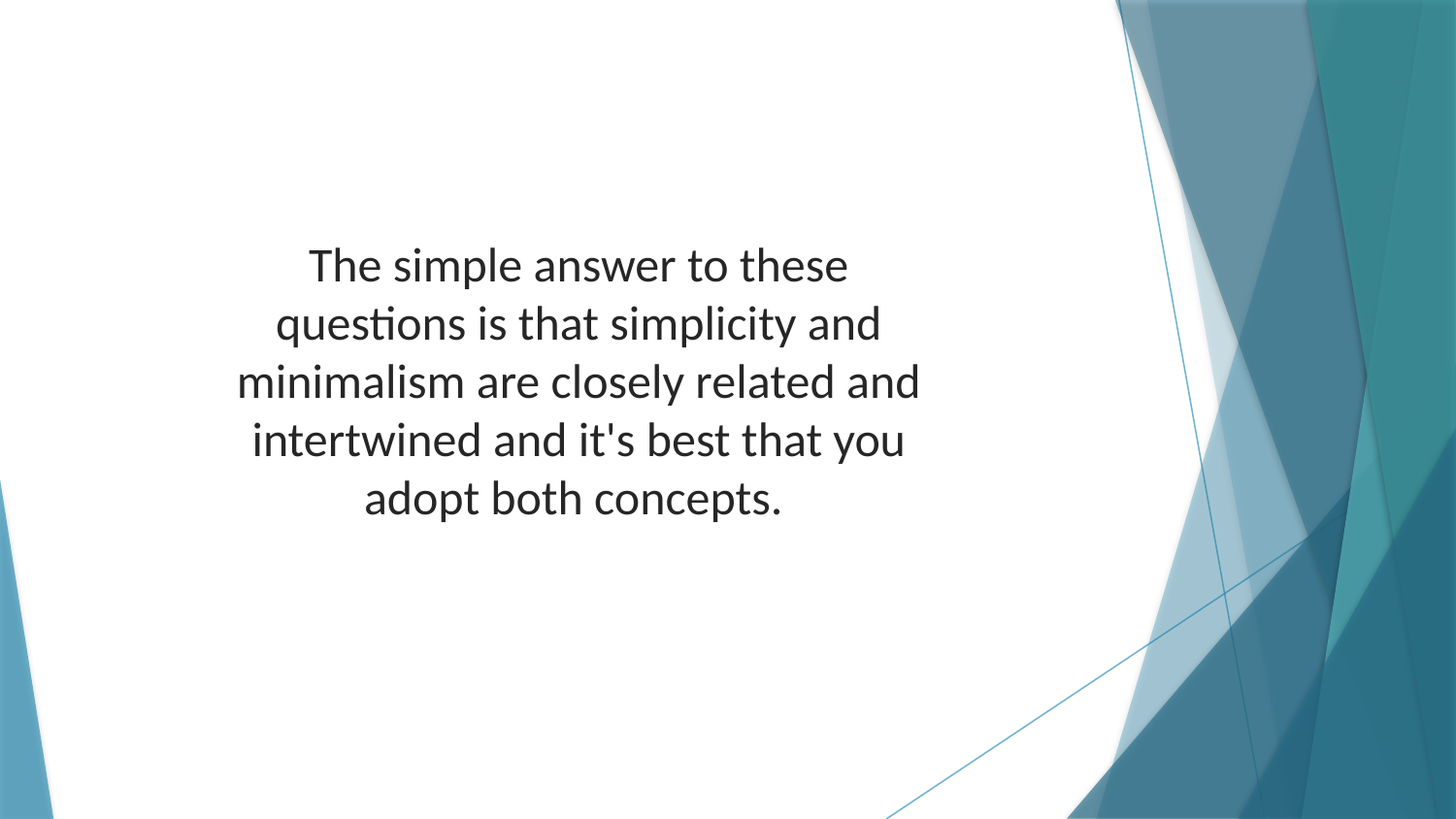

The simple answer to these questions is that simplicity and minimalism are closely related and intertwined and it's best that you adopt both concepts.